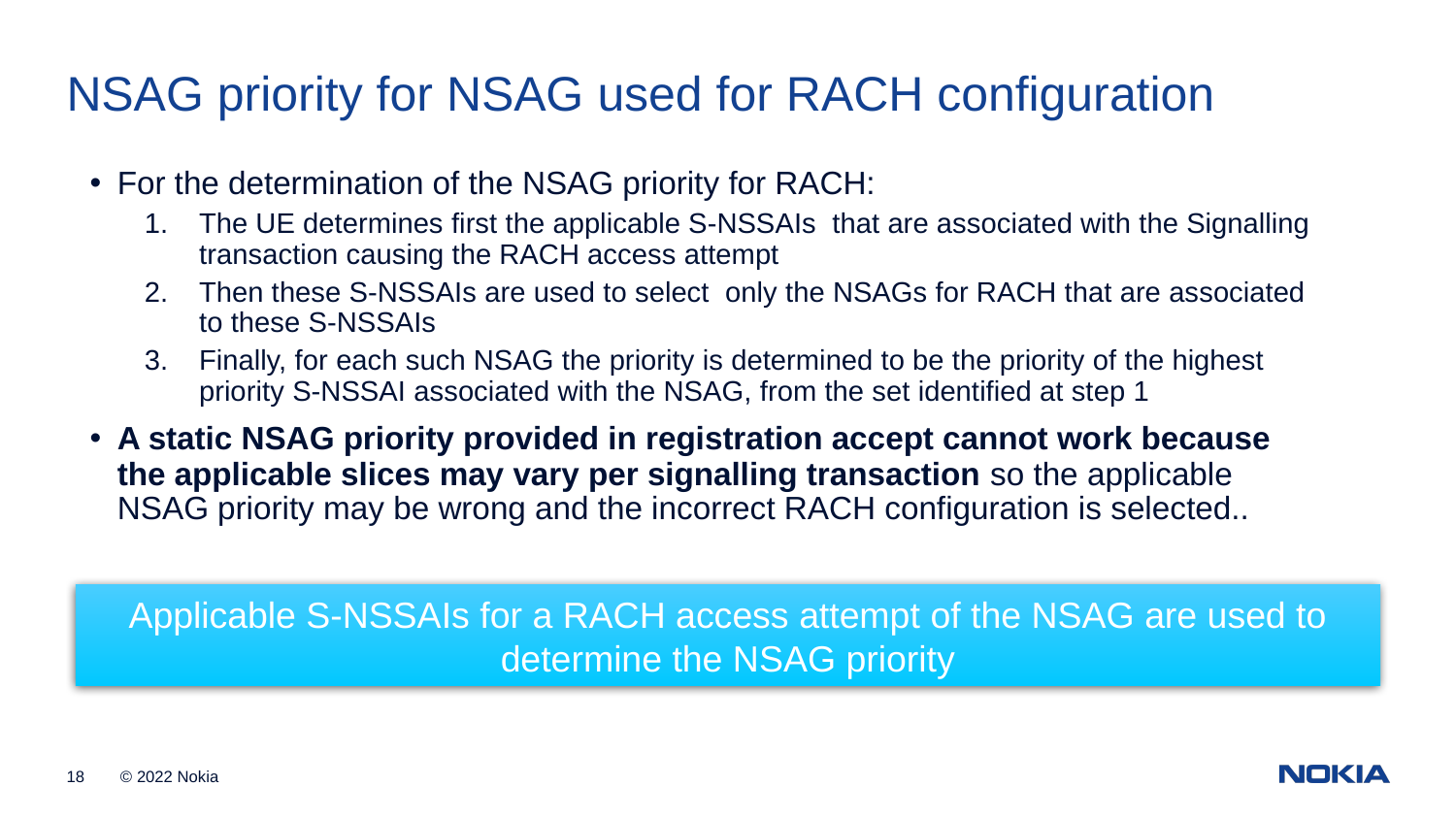

NSAG priority for NSAG used for RACH configuration
For the determination of the NSAG priority for RACH:
The UE determines first the applicable S-NSSAIs  that are associated with the Signalling transaction causing the RACH access attempt
Then these S-NSSAIs are used to select  only the NSAGs for RACH that are associated to these S-NSSAIs
Finally, for each such NSAG the priority is determined to be the priority of the highest priority S-NSSAI associated with the NSAG, from the set identified at step 1
A static NSAG priority provided in registration accept cannot work because the applicable slices may vary per signalling transaction so the applicable NSAG priority may be wrong and the incorrect RACH configuration is selected..

Applicable S-NSSAIs for a RACH access attempt of the NSAG are used to determine the NSAG priority